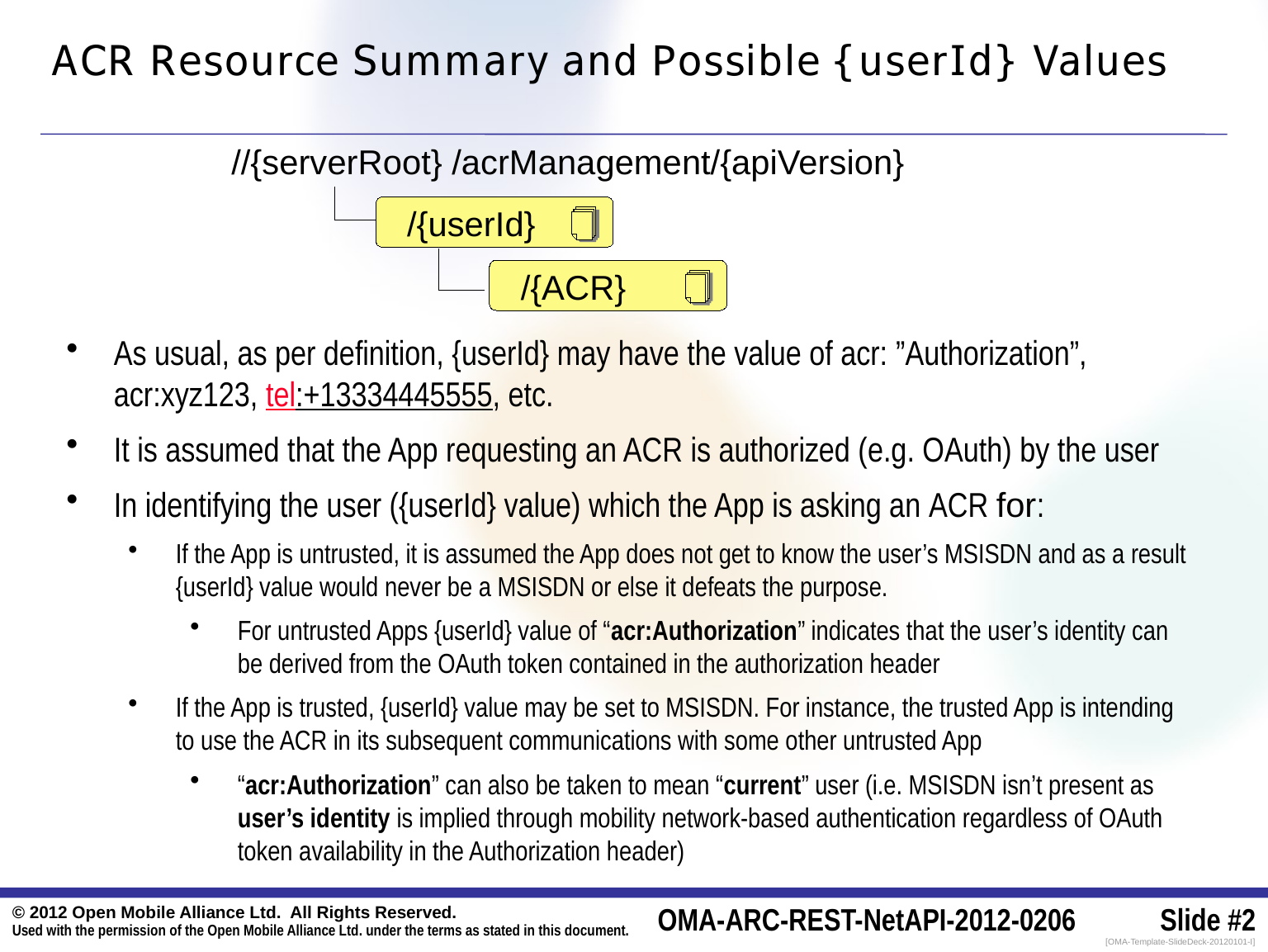

ACR Resource Summary and Possible {userId} Values
//{serverRoot} /acrManagement/{apiVersion}

/{userId}

/{ACR}

As usual, as per definition, {userId} may have the value of acr: ”Authorization”, acr:xyz123, tel:+13334445555, etc.
It is assumed that the App requesting an ACR is authorized (e.g. OAuth) by the user
In identifying the user ({userId} value) which the App is asking an ACR for:
If the App is untrusted, it is assumed the App does not get to know the user’s MSISDN and as a result {userId} value would never be a MSISDN or else it defeats the purpose.
For untrusted Apps {userId} value of “acr:Authorization” indicates that the user’s identity can be derived from the OAuth token contained in the authorization header
If the App is trusted, {userId} value may be set to MSISDN. For instance, the trusted App is intending to use the ACR in its subsequent communications with some other untrusted App
“acr:Authorization” can also be taken to mean “current” user (i.e. MSISDN isn’t present as user’s identity is implied through mobility network-based authentication regardless of OAuth token availability in the Authorization header)